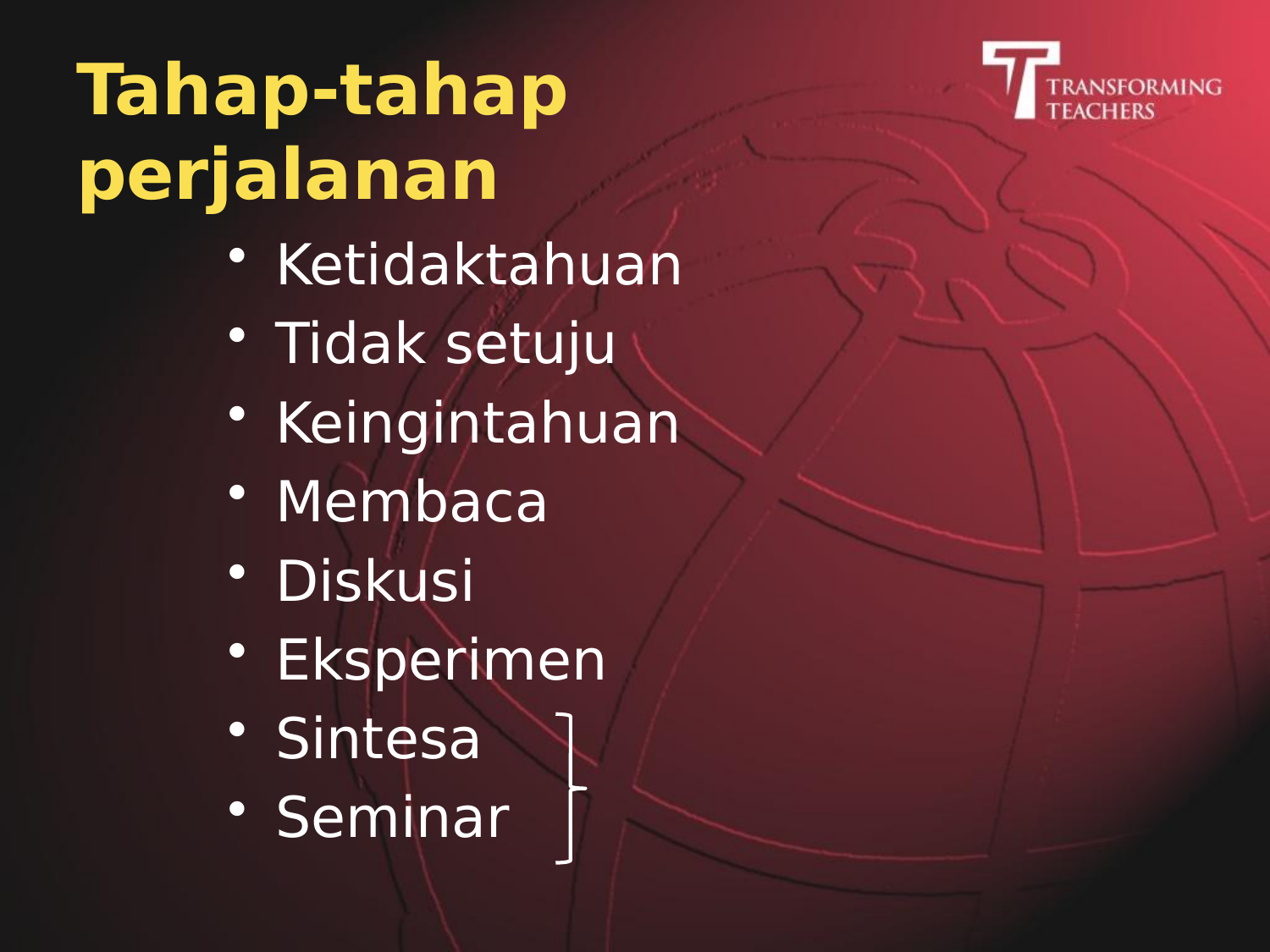

# Tahap-tahap perjalanan
Ketidaktahuan
Tidak setuju
Keingintahuan
Membaca
Diskusi
Eksperimen
Sintesa
Seminar